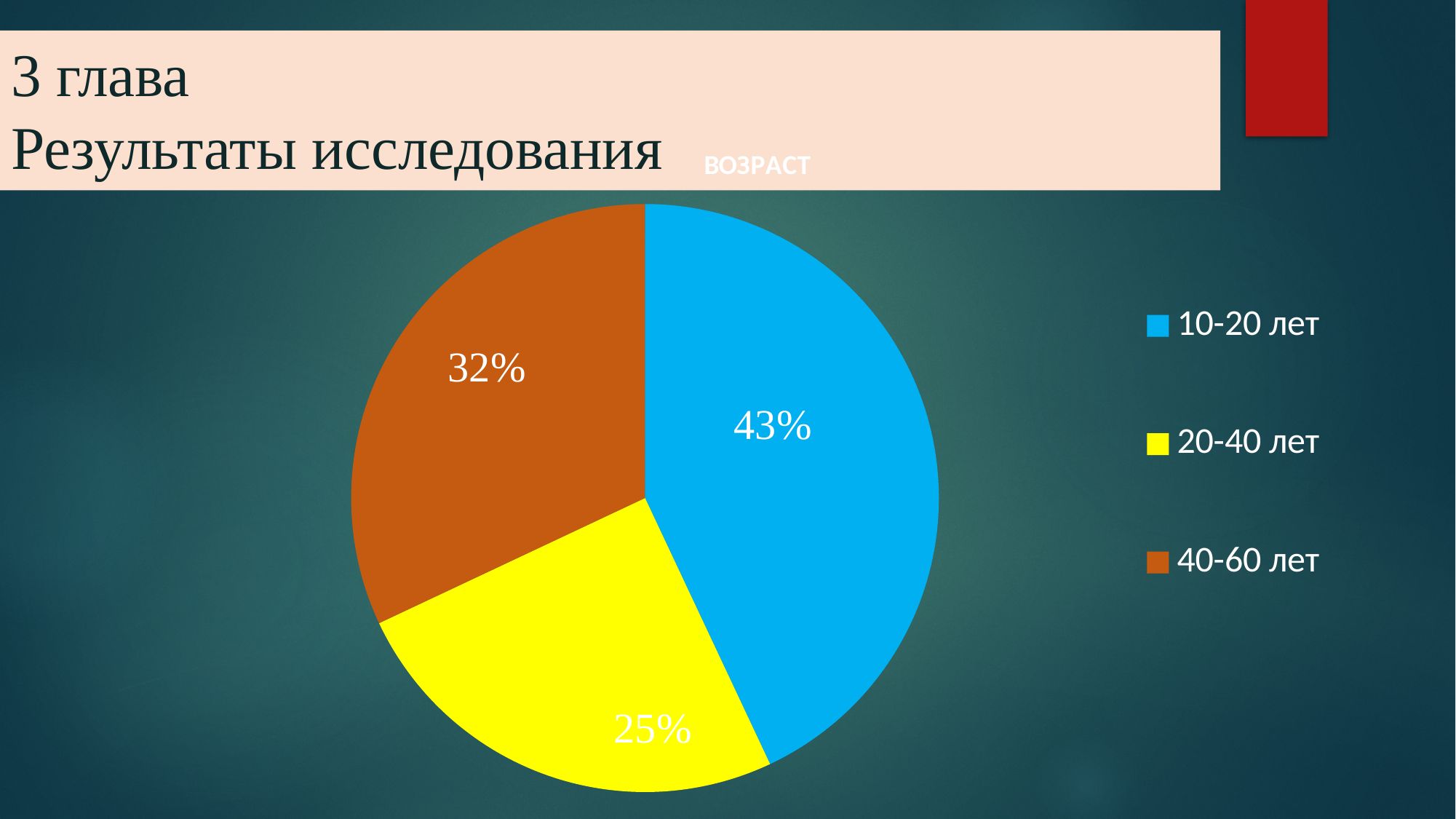

# 3 глава Результаты исследования

### Chart:

| Category | ВОЗРАСТ |
|---|---|
| 10-20 лет | 0.43 |
| 20-40 лет | 0.25 |
| 40-60 лет | 0.32 |